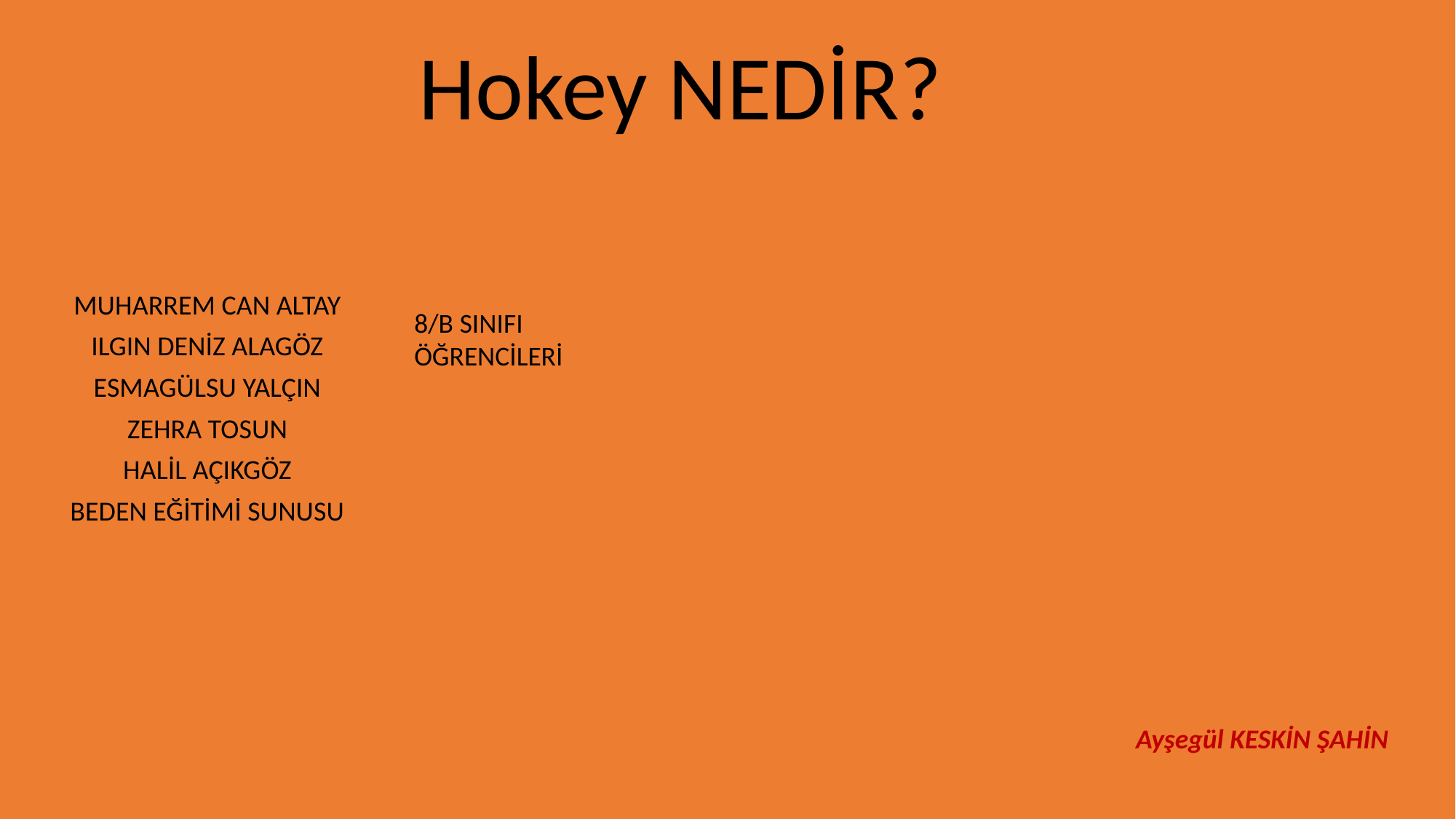

# Hokey NEDİR?
MUHARREM CAN ALTAY
ILGIN DENİZ ALAGÖZ
ESMAGÜLSU YALÇIN
ZEHRA TOSUN
HALİL AÇIKGÖZ
BEDEN EĞİTİMİ SUNUSU

8/B SINIFI ÖĞRENCİLERİ
Ayşegül KESKİN ŞAHİN